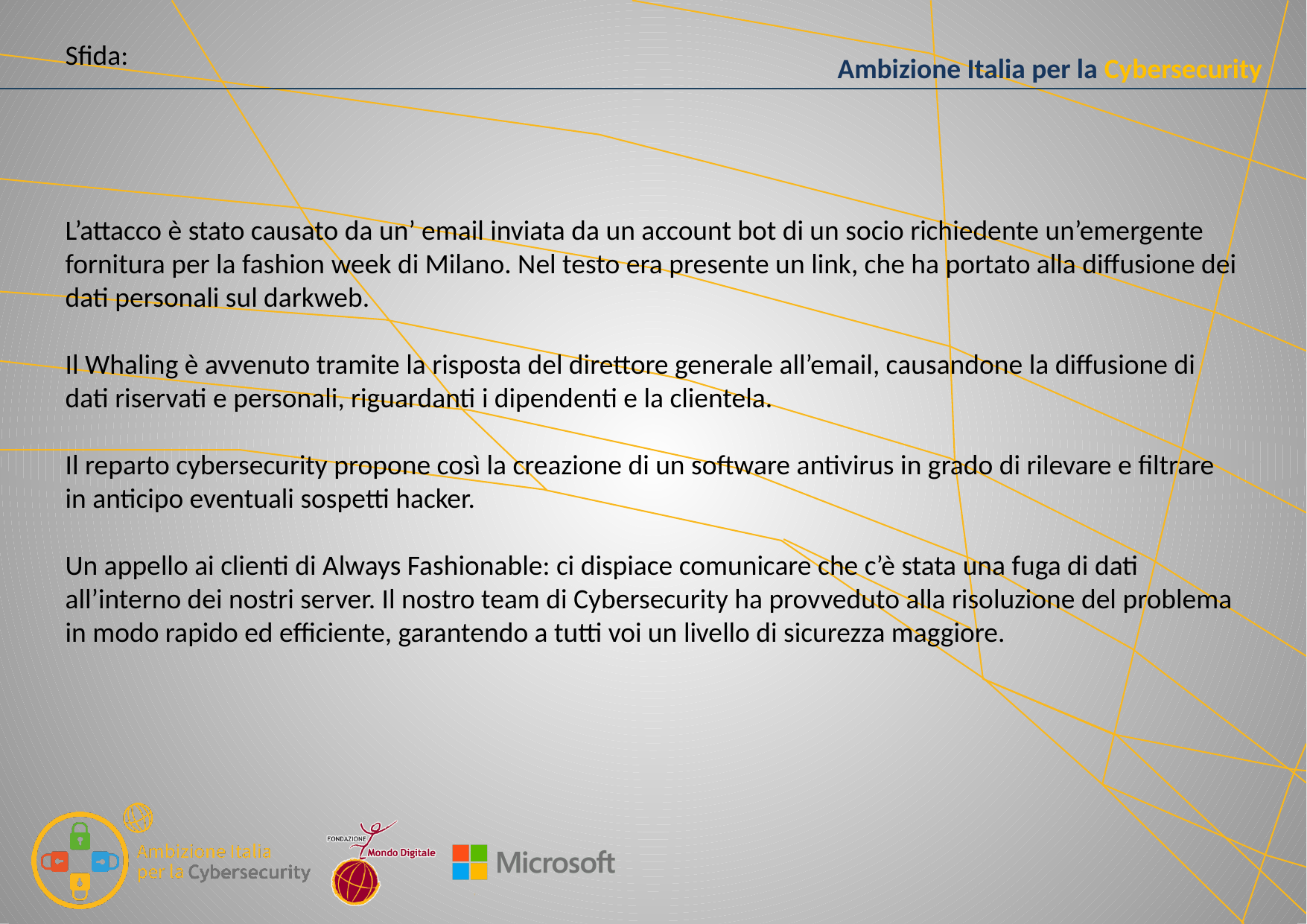

# Sfida:
L’attacco è stato causato da un’ email inviata da un account bot di un socio richiedente un’emergente fornitura per la fashion week di Milano. Nel testo era presente un link, che ha portato alla diffusione dei dati personali sul darkweb.

Il Whaling è avvenuto tramite la risposta del direttore generale all’email, causandone la diffusione di dati riservati e personali, riguardanti i dipendenti e la clientela.

Il reparto cybersecurity propone così la creazione di un software antivirus in grado di rilevare e filtrare in anticipo eventuali sospetti hacker.

Un appello ai clienti di Always Fashionable: ci dispiace comunicare che c’è stata una fuga di dati all’interno dei nostri server. Il nostro team di Cybersecurity ha provveduto alla risoluzione del problema in modo rapido ed efficiente, garantendo a tutti voi un livello di sicurezza maggiore.